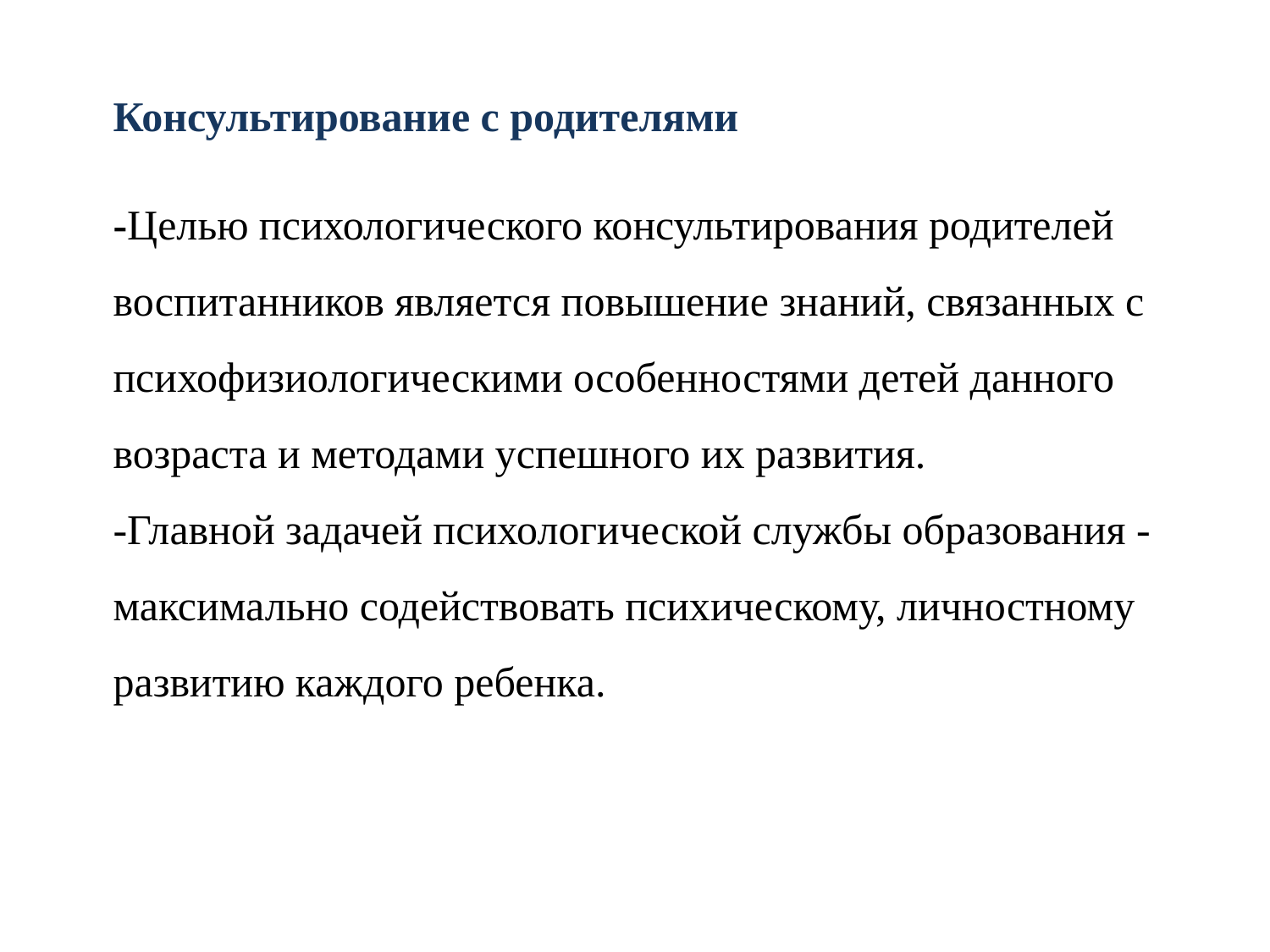

Консультирование с родителями
# -Целью психологического консультирования родителей воспитанников является повышение знаний, связанных с психофизиологическими особенностями детей данного возраста и методами успешного их развития. -Главной задачей психологической службы образования - максимально содействовать психическому, личностному развитию каждого ребенка.